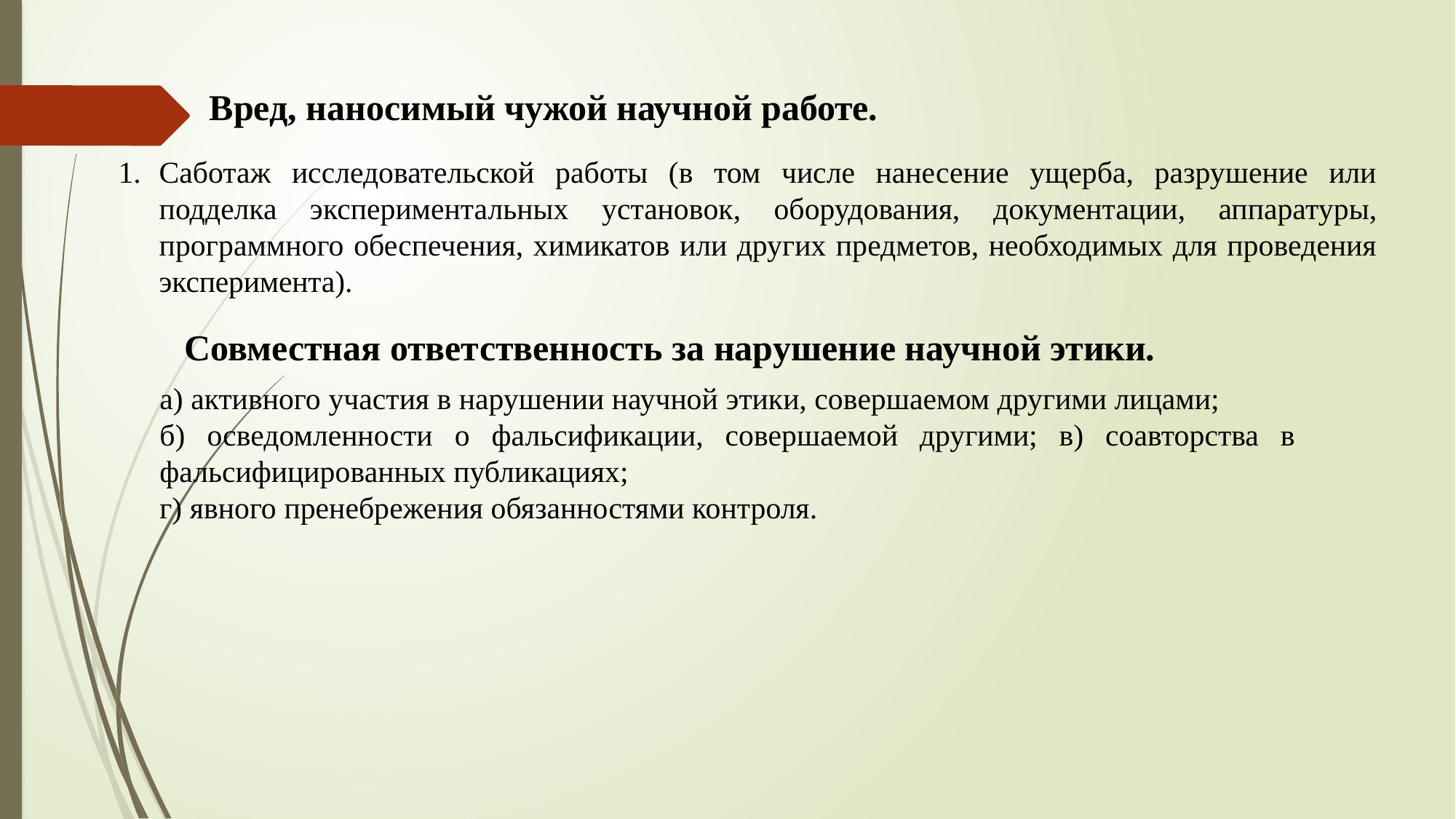

Вред, наносимый чужой научной работе.
Саботаж исследовательской работы (в том числе нанесение ущерба, разрушение или подделка экспериментальных установок, оборудования, документации, аппаратуры, программного обеспечения, химикатов или других предметов, необходимых для проведения эксперимента).
Совместная ответственность за нарушение научной этики.
а) активного участия в нарушении научной этики, совершаемом другими лицами;
б) осведомленности о фальсификации, совершаемой другими; в) соавторства в фальсифицированных публикациях;
г) явного пренебрежения обязанностями контроля.